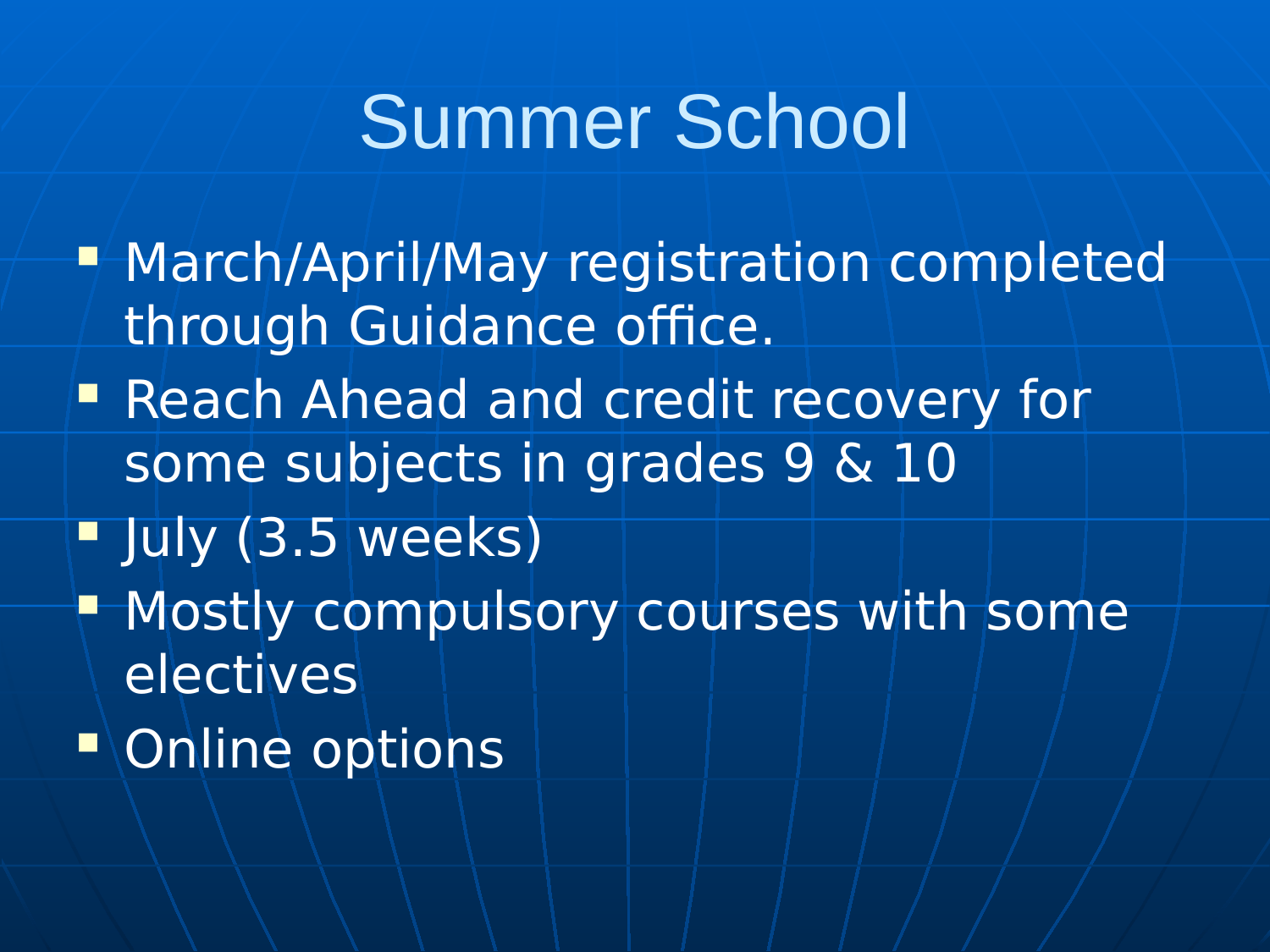

Summer School
March/April/May registration completed through Guidance office.
Reach Ahead and credit recovery for some subjects in grades 9 & 10
July (3.5 weeks)
Mostly compulsory courses with some electives
Online options